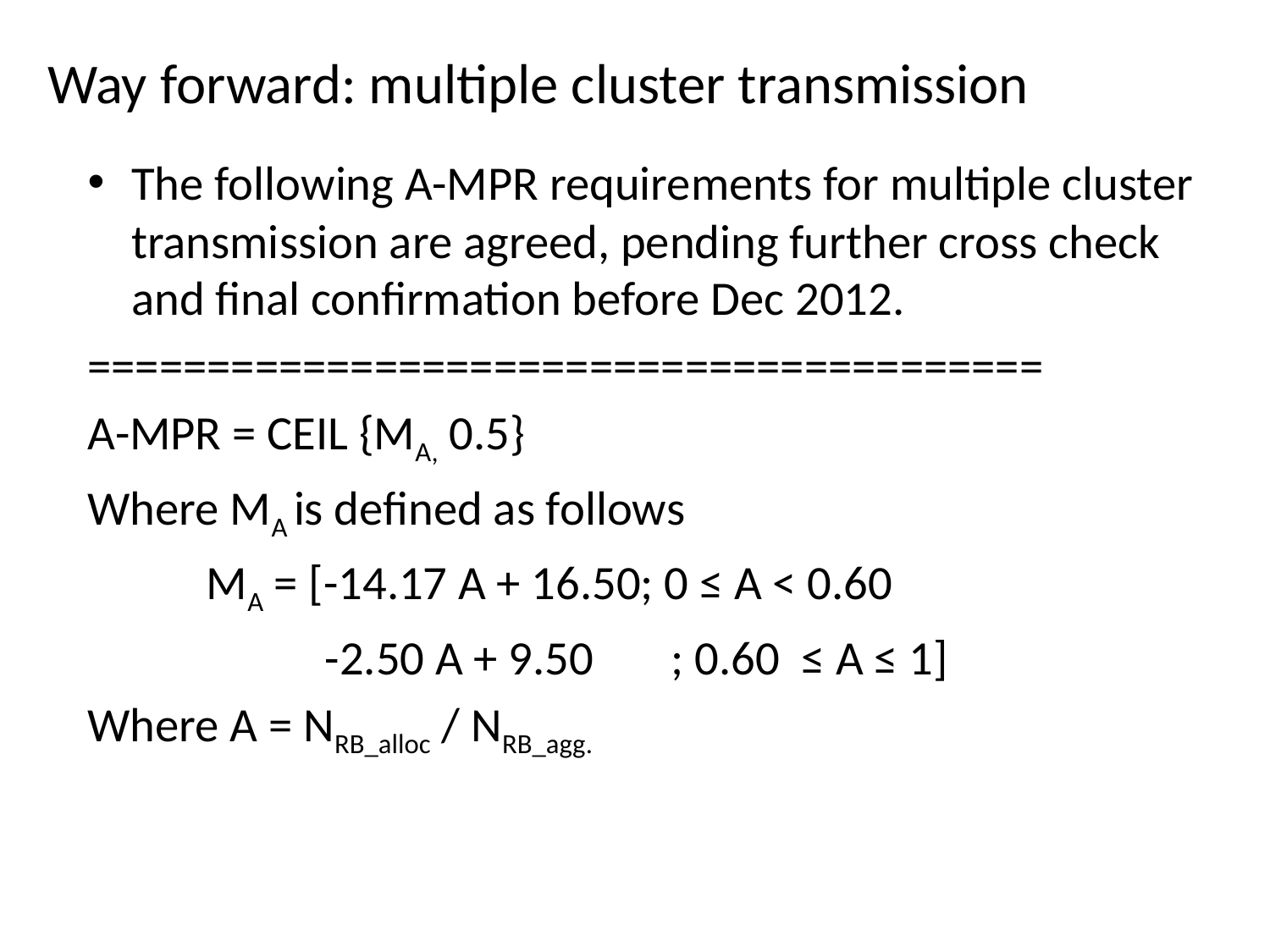

# Way forward: multiple cluster transmission
The following A-MPR requirements for multiple cluster transmission are agreed, pending further cross check and final confirmation before Dec 2012.
========================================
A-MPR = CEIL {MA, 0.5}
Where MA is defined as follows
           MA = [-14.17 A + 16.50; 0 ≤ A < 0.60
                      -2.50 A + 9.50	; 0.60  ≤ A ≤ 1]
Where A = NRB_alloc / NRB_agg.